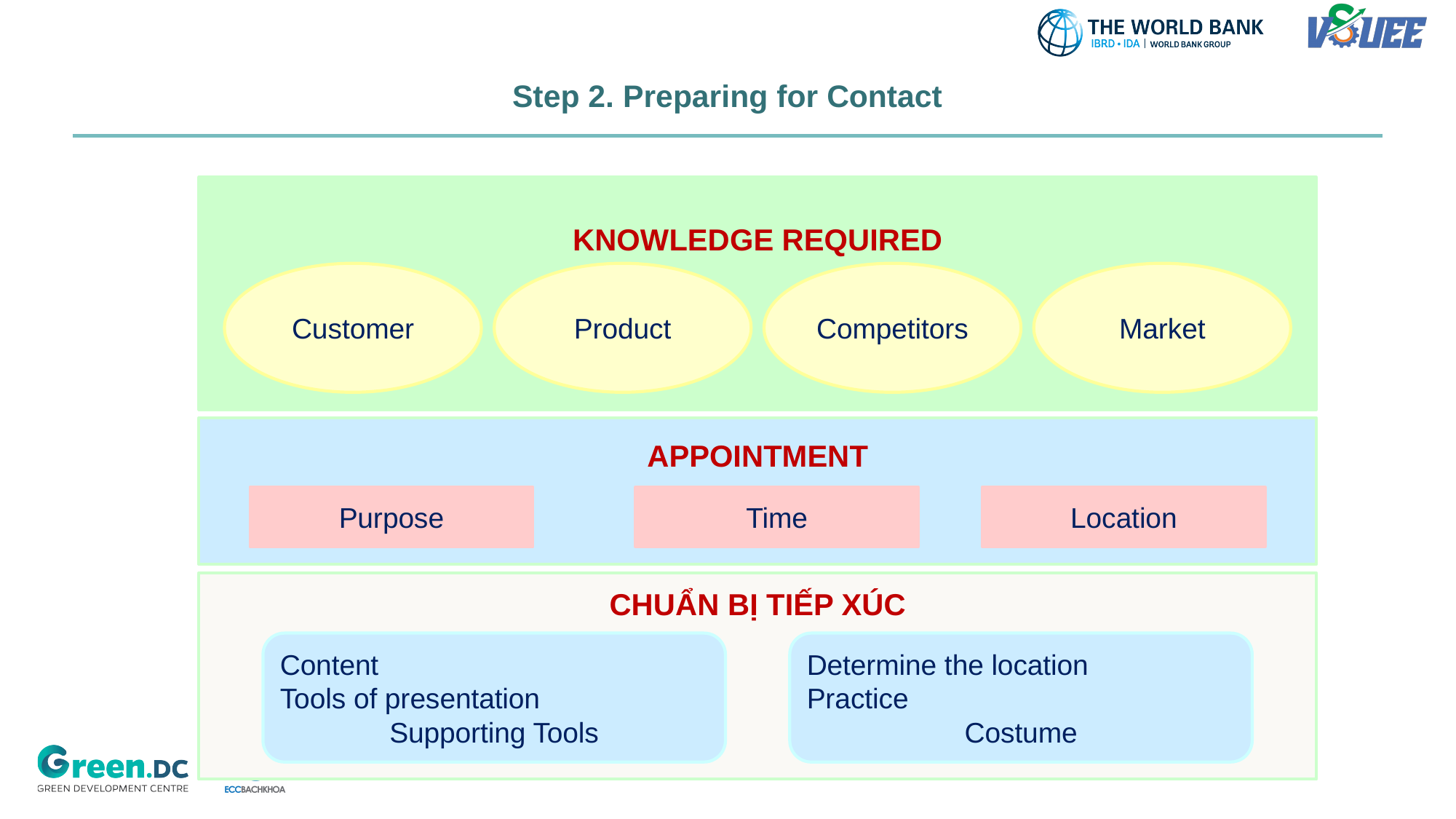

# Step 2. Preparing for Contact
KNOWLEDGE REQUIRED

Customer
Product
Competitors
Market

APPOINTMENT

Purpose
Time
Location

CHUẨN BỊ TIẾP XÚC

Content
Tools of presentation
Supporting Tools
Determine the location
Practice
Costume